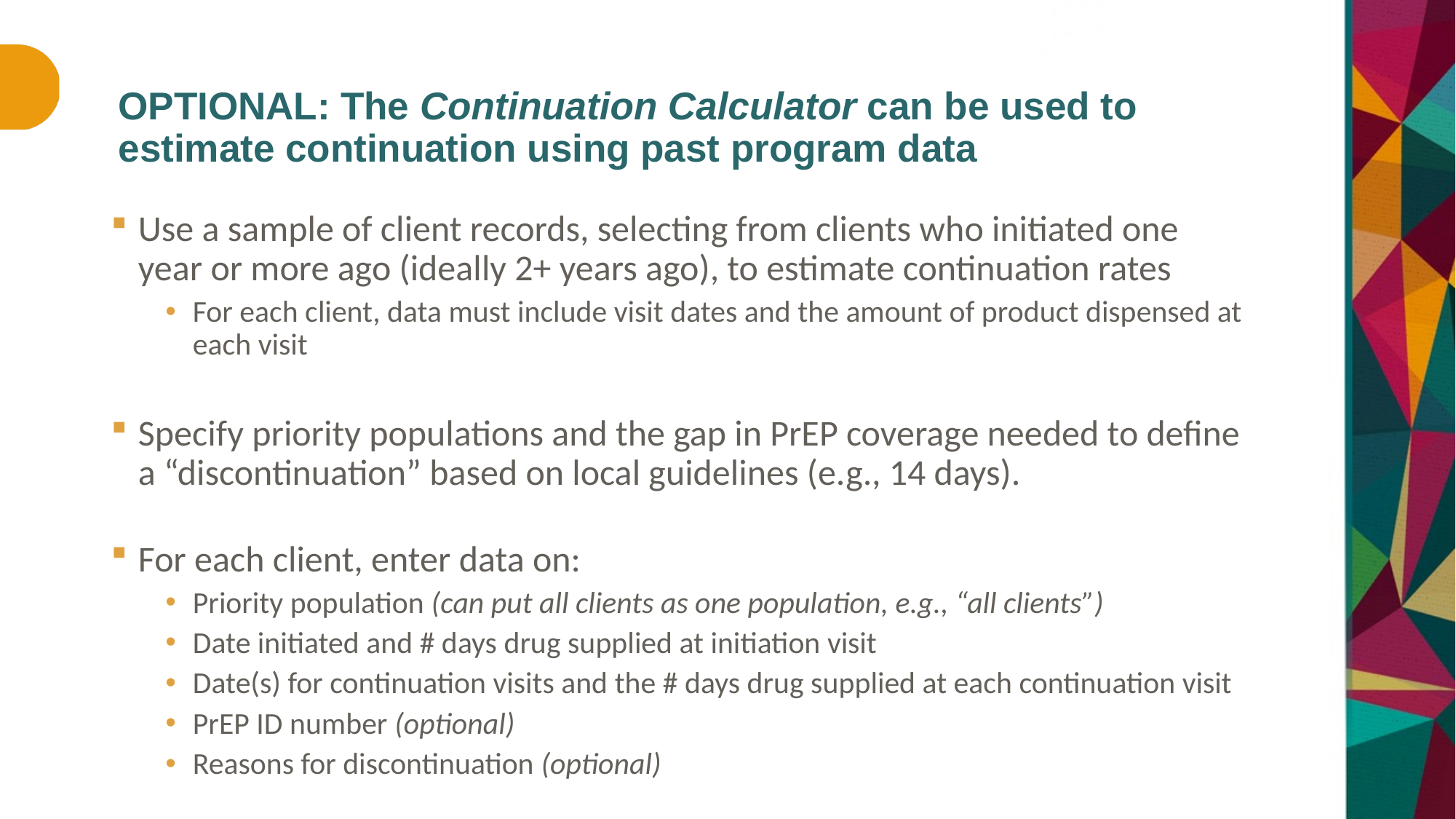

# OPTIONAL: The Continuation Calculator can be used to estimate continuation using past program data

Use a sample of client records, selecting from clients who initiated one year or more ago (ideally 2+ years ago), to estimate continuation rates
For each client, data must include visit dates and the amount of product dispensed at each visit

Specify priority populations and the gap in PrEP coverage needed to define a “discontinuation” based on local guidelines (e.g., 14 days).

For each client, enter data on:
Priority population (can put all clients as one population, e.g., “all clients”)
Date initiated and # days drug supplied at initiation visit
Date(s) for continuation visits and the # days drug supplied at each continuation visit
PrEP ID number (optional)
Reasons for discontinuation (optional)